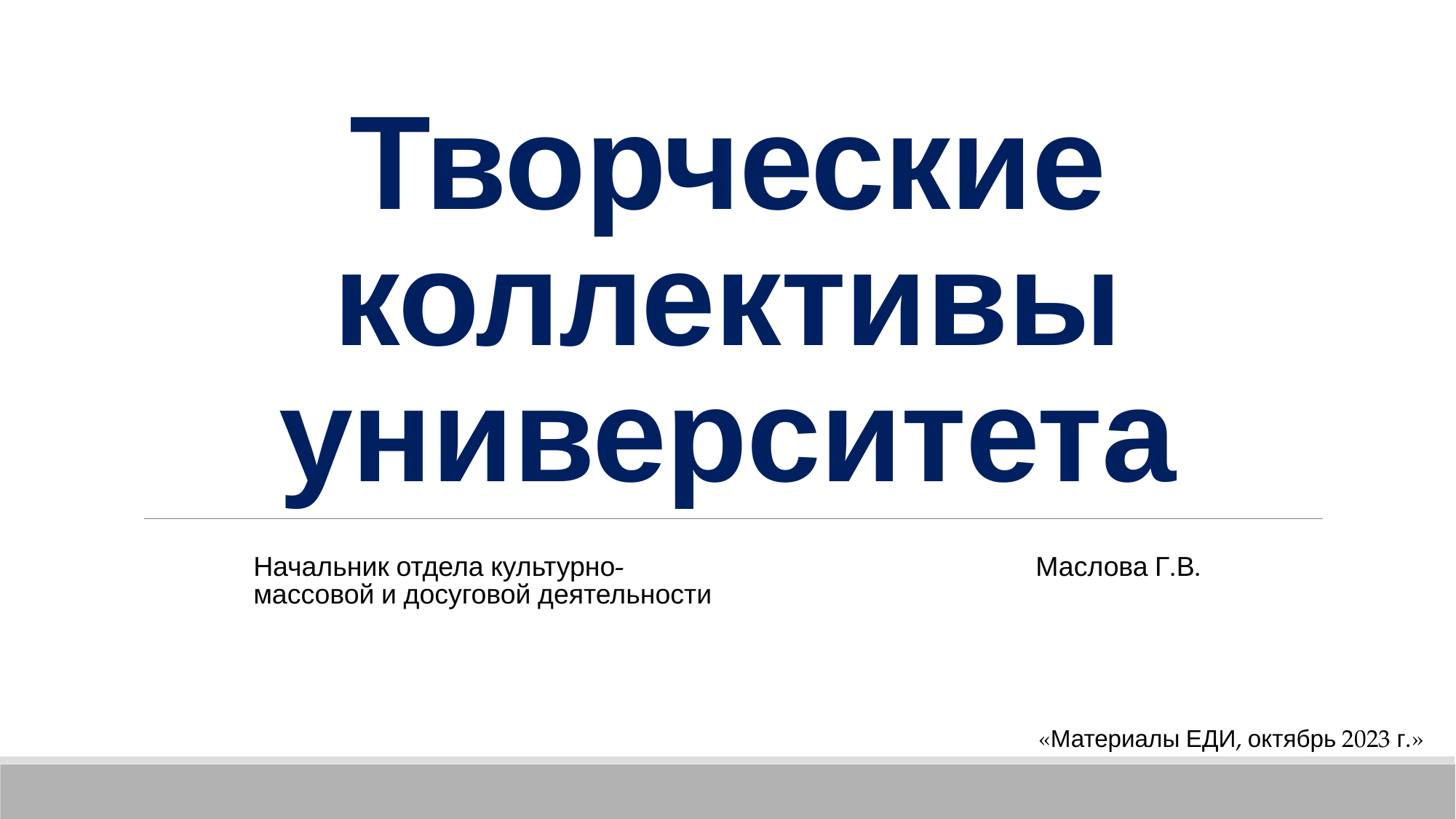

# Творческие коллективы университета
| Начальник отдела культурно-массовой и досуговой деятельности | Маслова Г.В. |
| --- | --- |
«Материалы ЕДИ, октябрь 2023 г.»